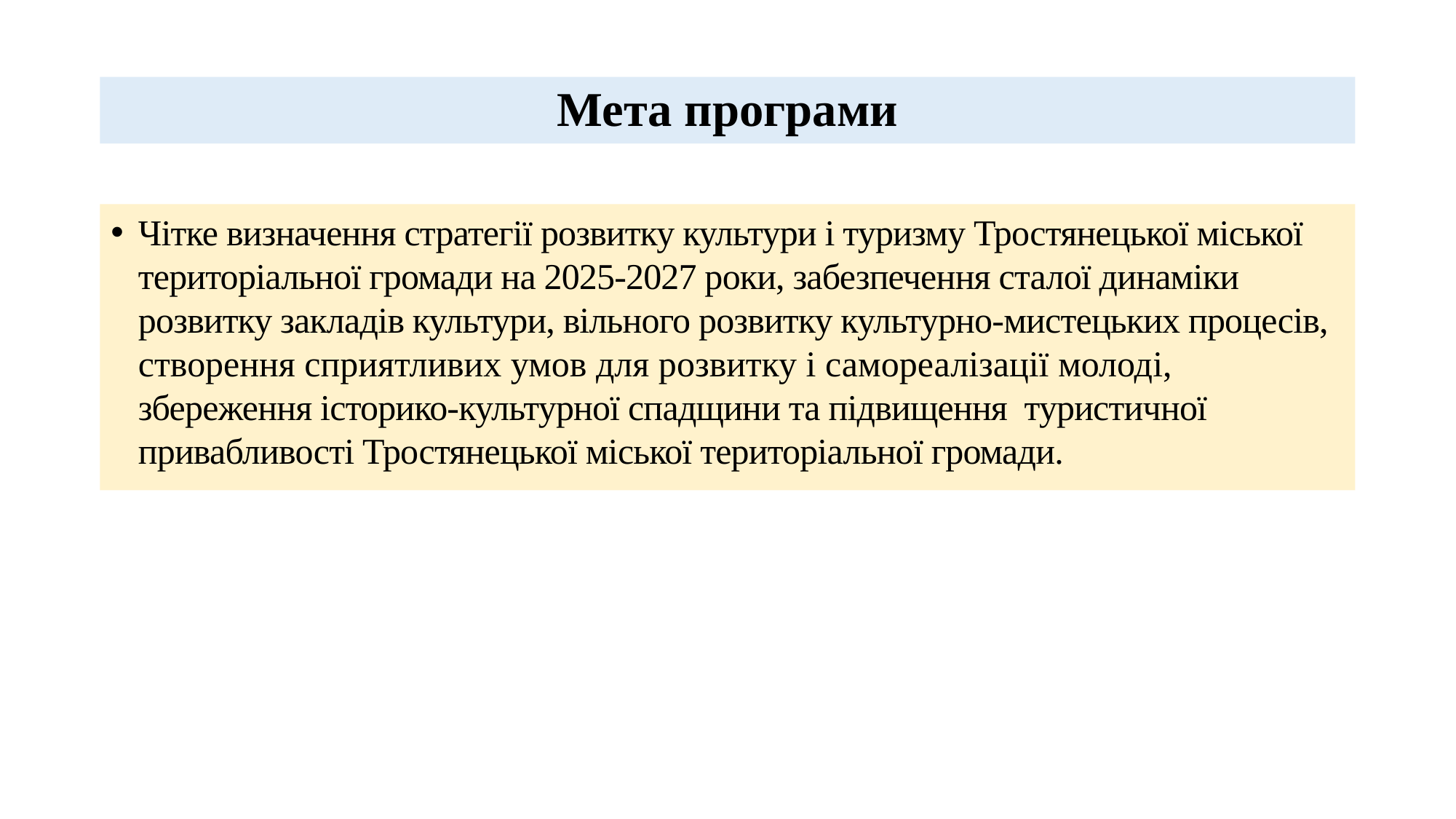

# Мета програми
Чітке визначення стратегії розвитку культури і туризму Тростянецької міської територіальної громади на 2025-2027 роки, забезпечення сталої динаміки розвитку закладів культури, вільного розвитку культурно-мистецьких процесів, створення сприятливих умов для розвитку і самореалізації молоді, збереження історико-культурної спадщини та підвищення  туристичної привабливості Тростянецької міської територіальної громади.